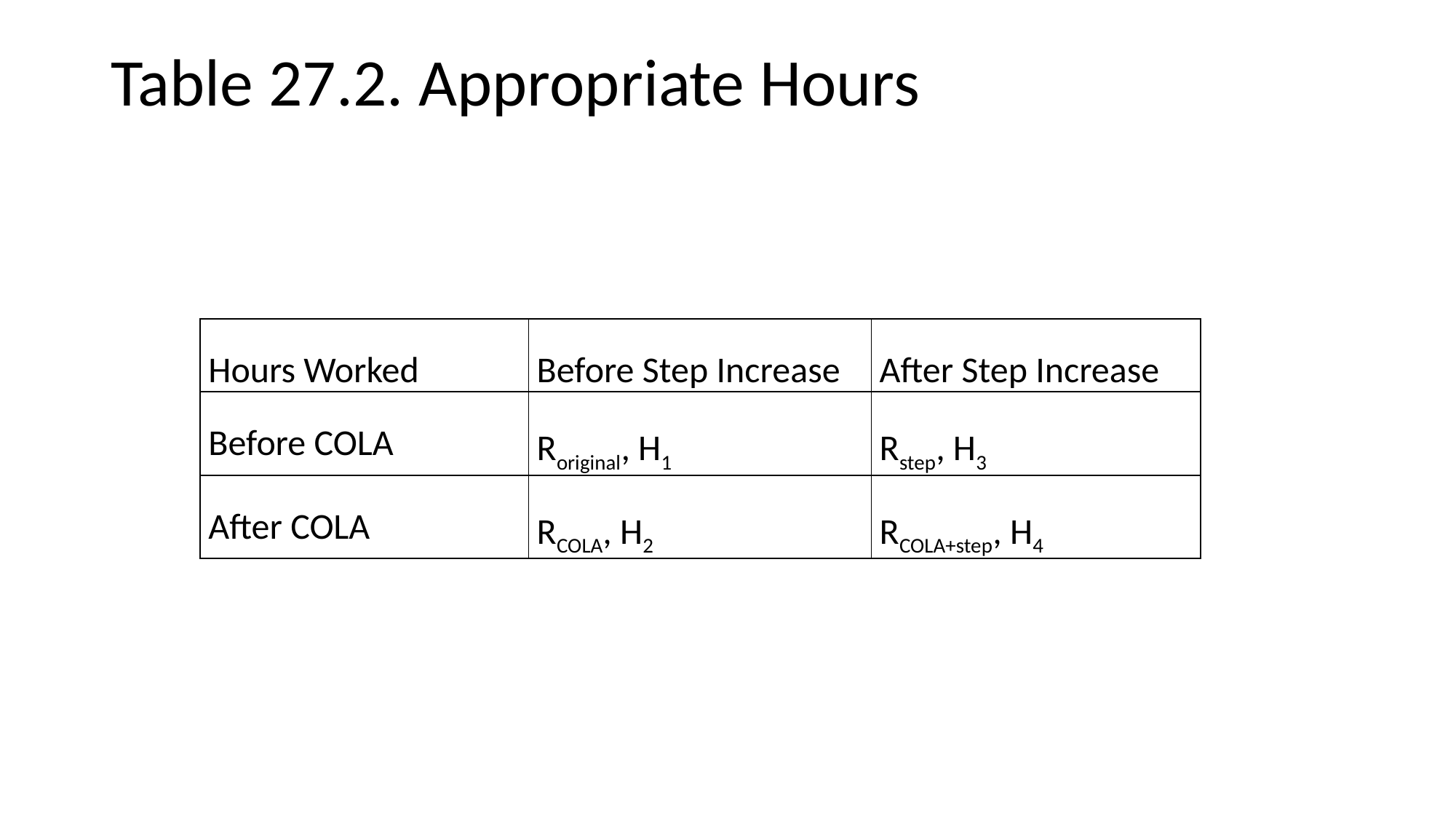

# Table 27.2. Appropriate Hours
| Hours Worked | Before Step Increase | After Step Increase |
| --- | --- | --- |
| Before COLA | Roriginal, H1 | Rstep, H3 |
| After COLA | RCOLA, H2 | RCOLA+step, H4 |